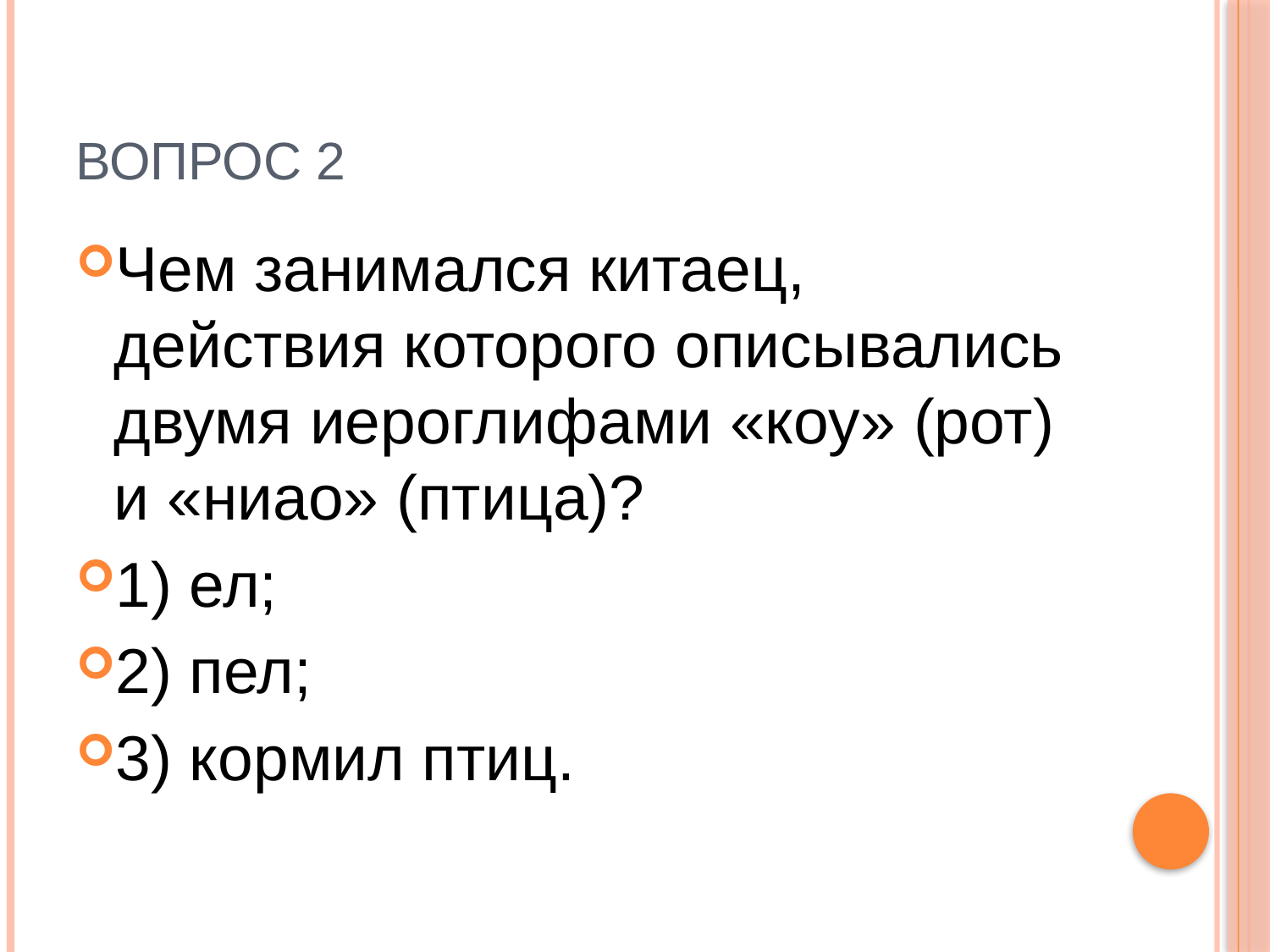

# Вопрос 2
Чем занимался китаец, действия которого описывались  двумя иероглифами «коу» (рот) и «ниао» (птица)?
1) ел;
2) пел;
3) кормил птиц.